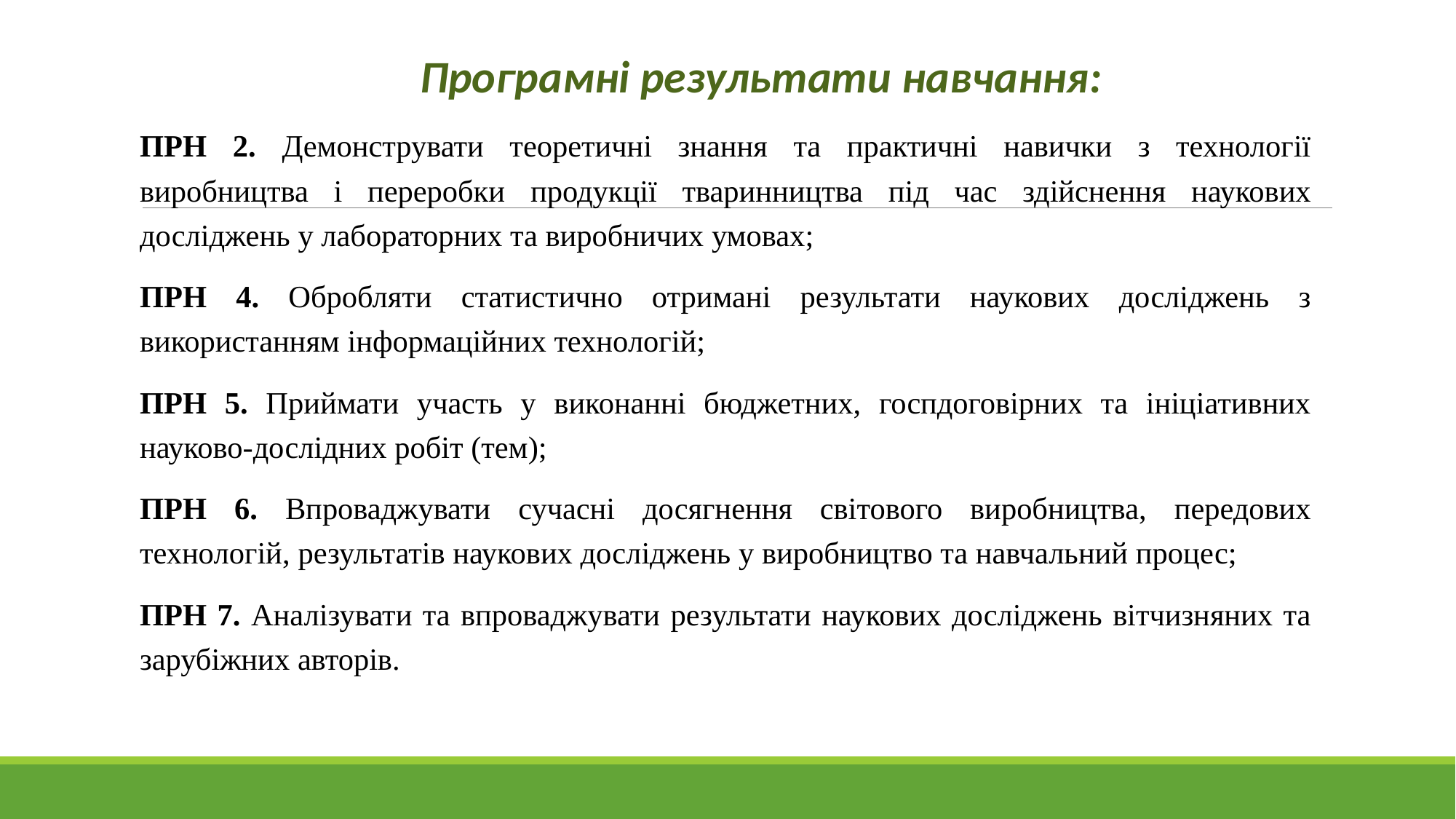

Програмні результати навчання:
ПРН 2. Демонструвати теоретичні знання та практичні навички з технології виробництва і переробки продукції тваринництва під час здійснення наукових досліджень у лабораторних та виробничих умовах;
ПРН 4. Обробляти статистично отримані результати наукових досліджень з використанням інформаційних технологій;
ПРН 5. Приймати участь у виконанні бюджетних, госпдоговірних та ініціативних науково-дослідних робіт (тем);
ПРН 6. Впроваджувати сучасні досягнення світового виробництва, передових технологій, результатів наукових досліджень у виробництво та навчальний процес;
ПРН 7. Аналізувати та впроваджувати результати наукових досліджень вітчизняних та зарубіжних авторів.